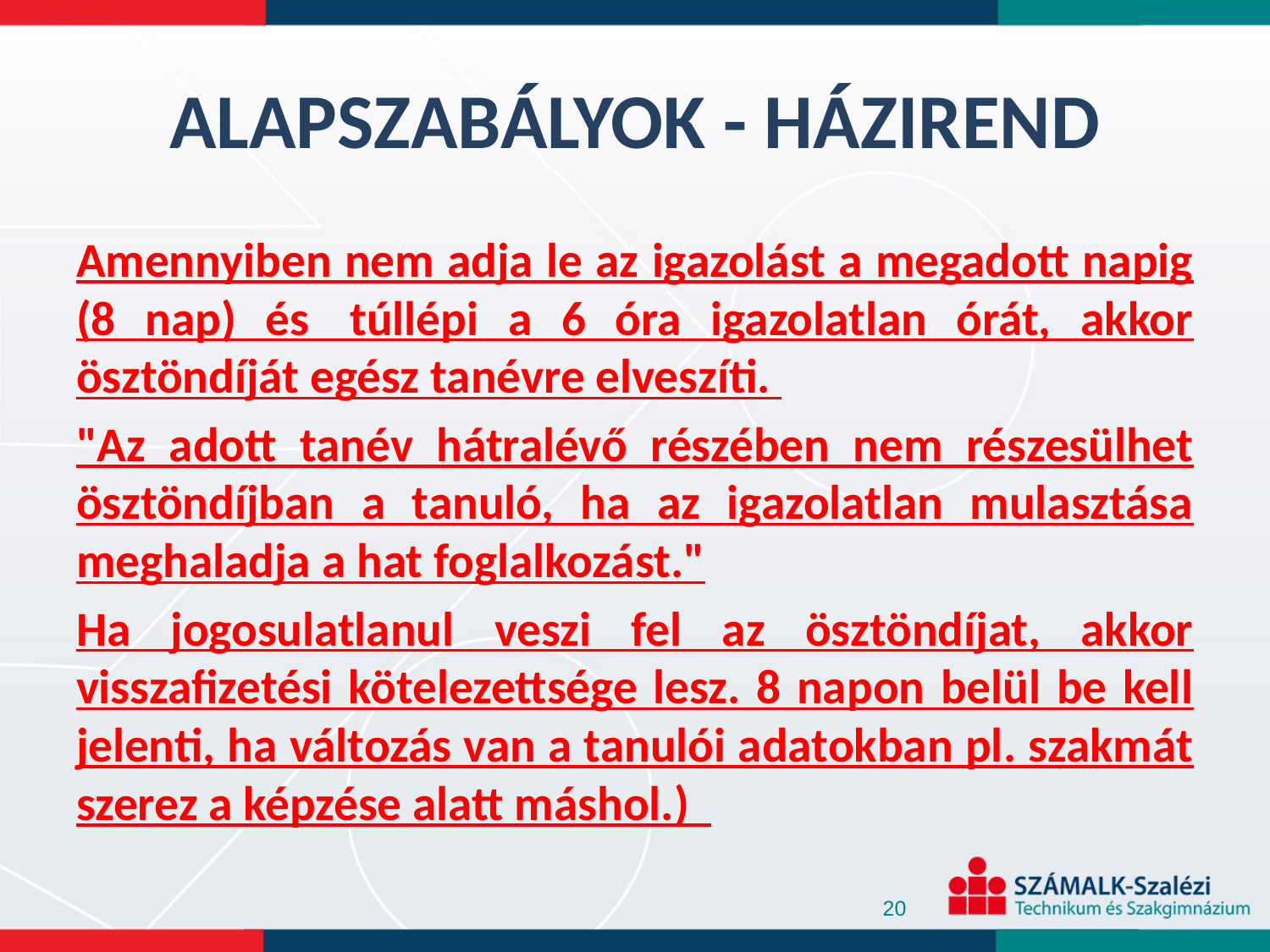

# ALAPSZABÁLYOK - HÁZIREND
Amennyiben nem adja le az igazolást a megadott napig (8 nap) és  túllépi a 6 óra igazolatlan órát, akkor ösztöndíját egész tanévre elveszíti.
"Az adott tanév hátralévő részében nem részesülhet ösztöndíjban a tanuló, ha az igazolatlan mulasztása meghaladja a hat foglalkozást."
Ha jogosulatlanul veszi fel az ösztöndíjat, akkor visszafizetési kötelezettsége lesz. 8 napon belül be kell jelenti, ha változás van a tanulói adatokban pl. szakmát szerez a képzése alatt máshol.)

20